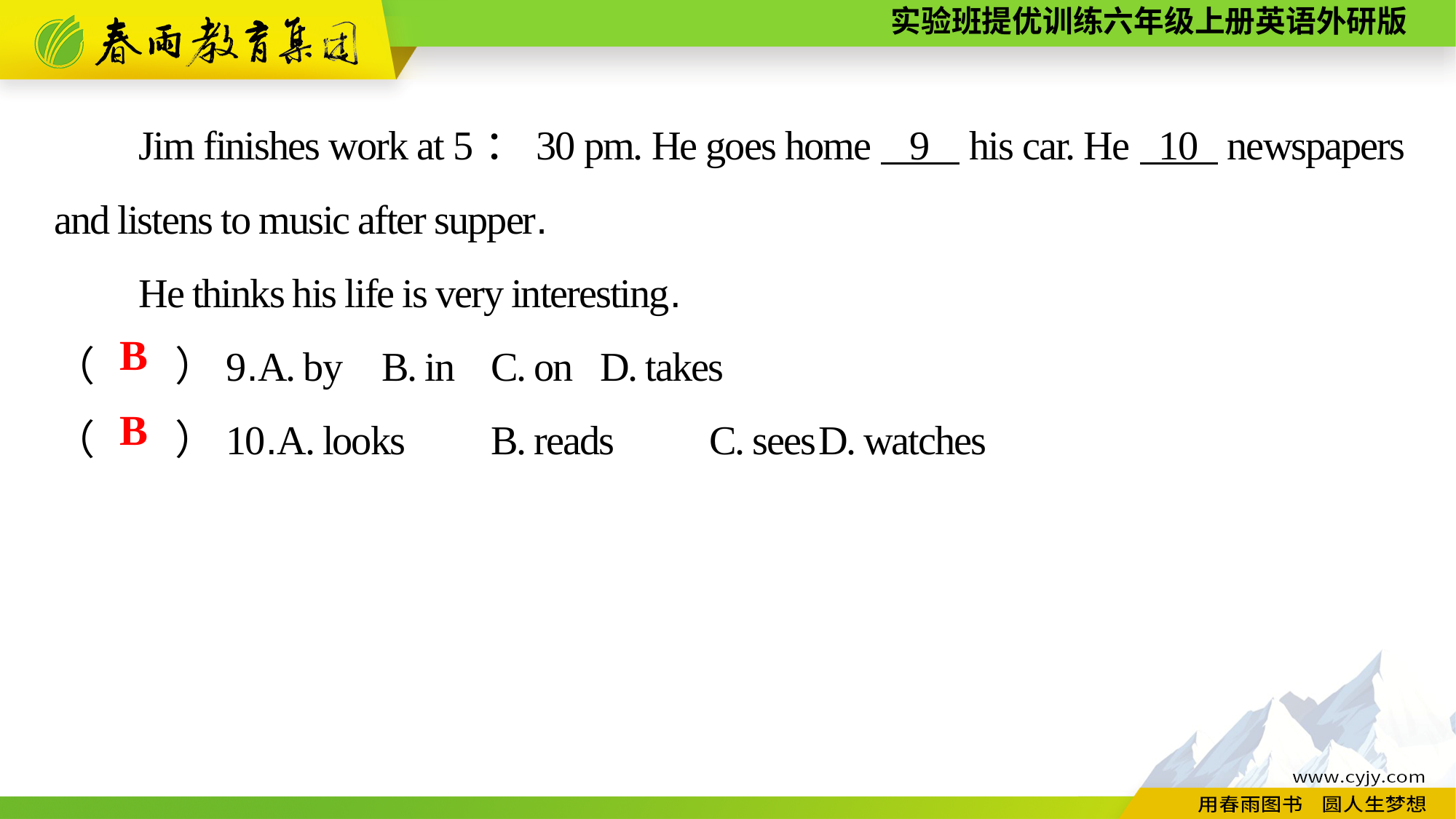

Jim finishes work at 5：30 pm. He goes home    9    his car. He   10   newspapers and listens to music after supper.
He thinks his life is very interesting.
（　　）9.A. by	B. in	C. on	D. takes
（　　）10.A. looks	B. reads	C. sees	D. watches
B
B